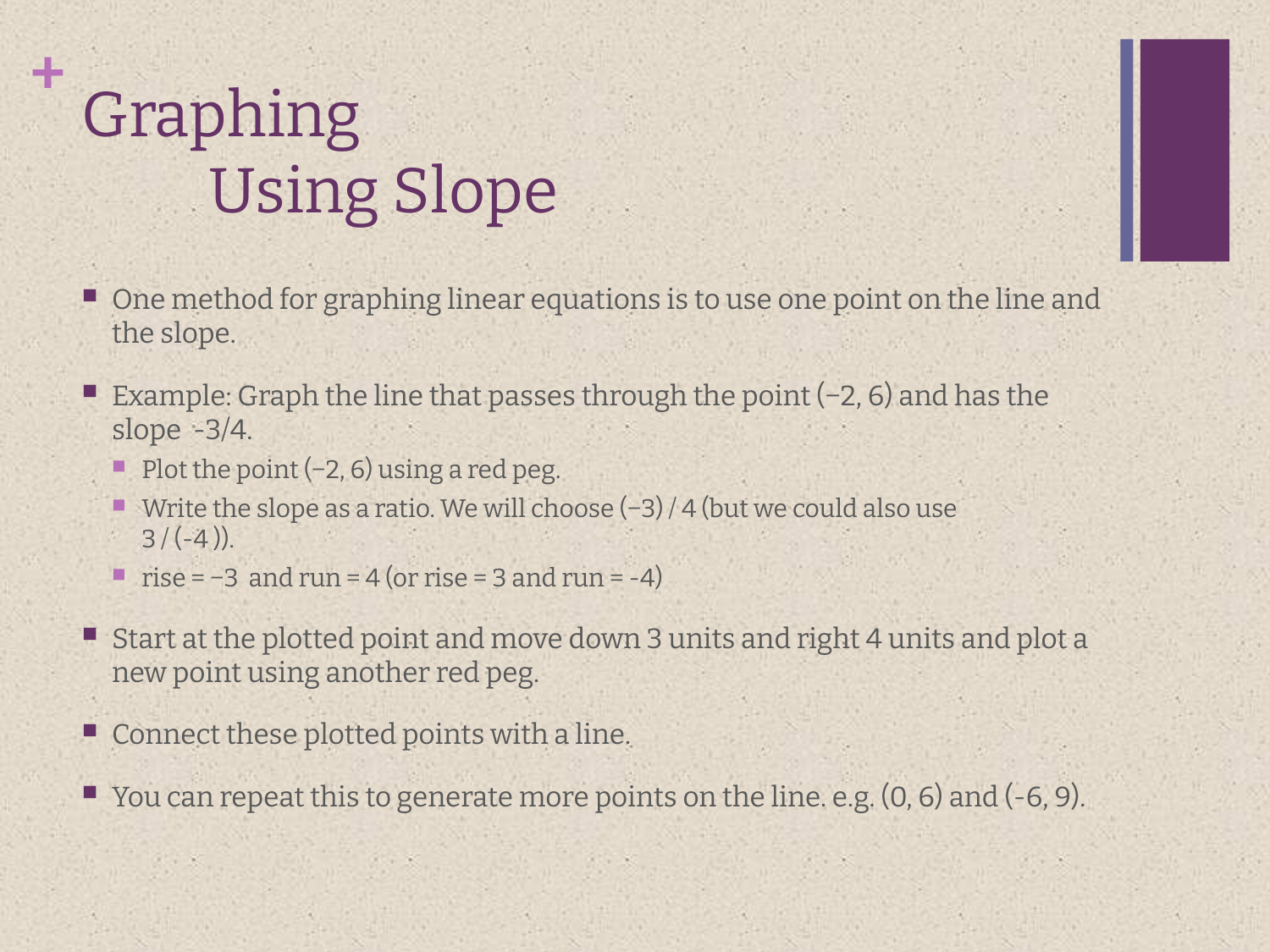

# Graphing Using Slope
One method for graphing linear equations is to use one point on the line and the slope.
Example: Graph the line that passes through the point (−2, 6) and has the slope  -3/4.
Plot the point (−2, 6) using a red peg.
Write the slope as a ratio. We will choose (−3) / 4 (but we could also use
3 / (-4 )).
rise = −3  and run = 4 (or rise = 3 and run = -4)
Start at the plotted point and move down 3 units and right 4 units and plot a new point using another red peg.
Connect these plotted points with a line.
You can repeat this to generate more points on the line. e.g. (0, 6) and (-6, 9).